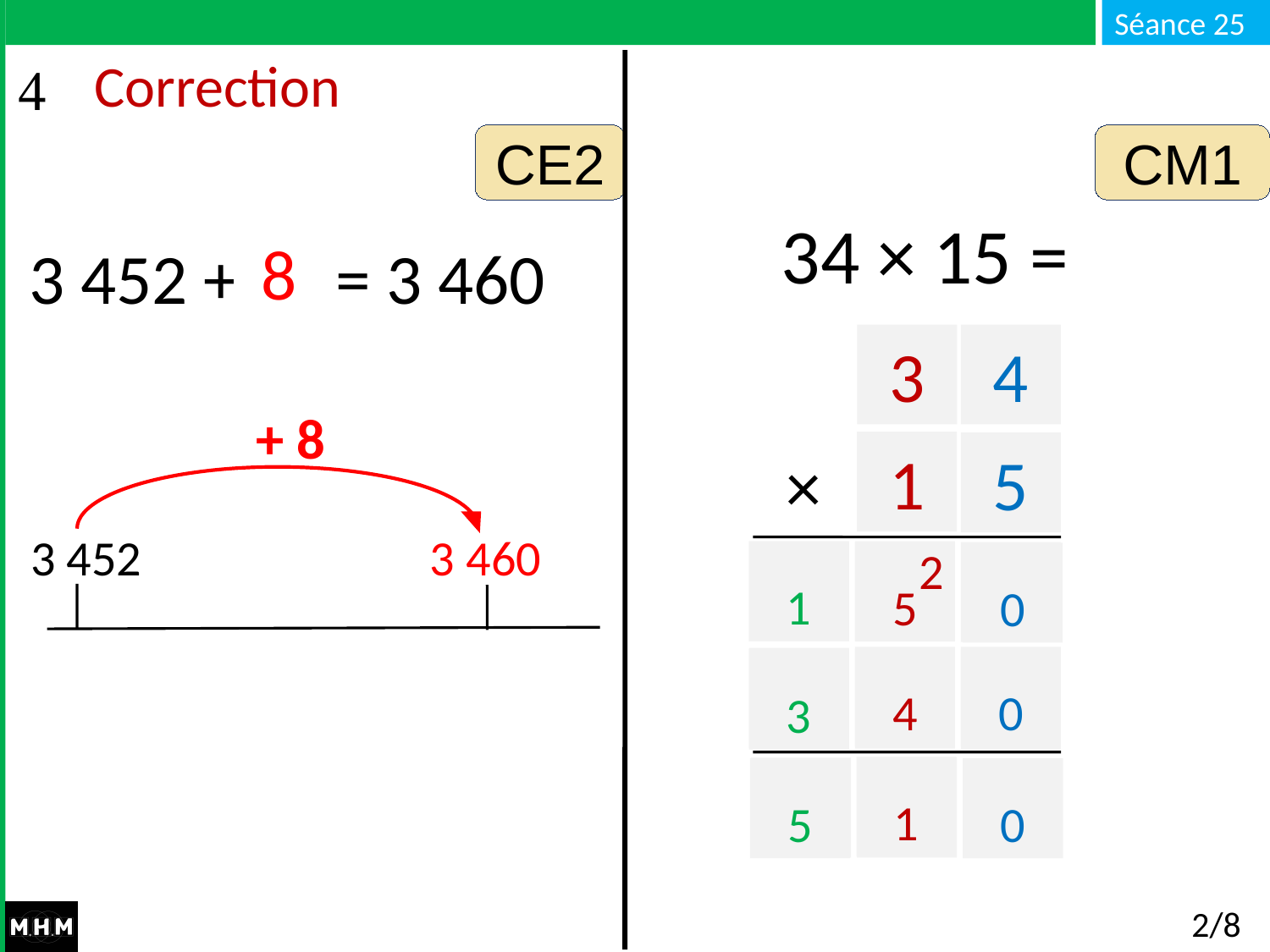

# Correction
CE2
CM1
 34 × 15 =
8
3 452 + …  = 3 460
3
4
+ 8

3 452
3 460
×
1
5
2
...
1
...
5
…
0
4
0
...
...
3
...
1
1
...
...
5
...
0
2/8